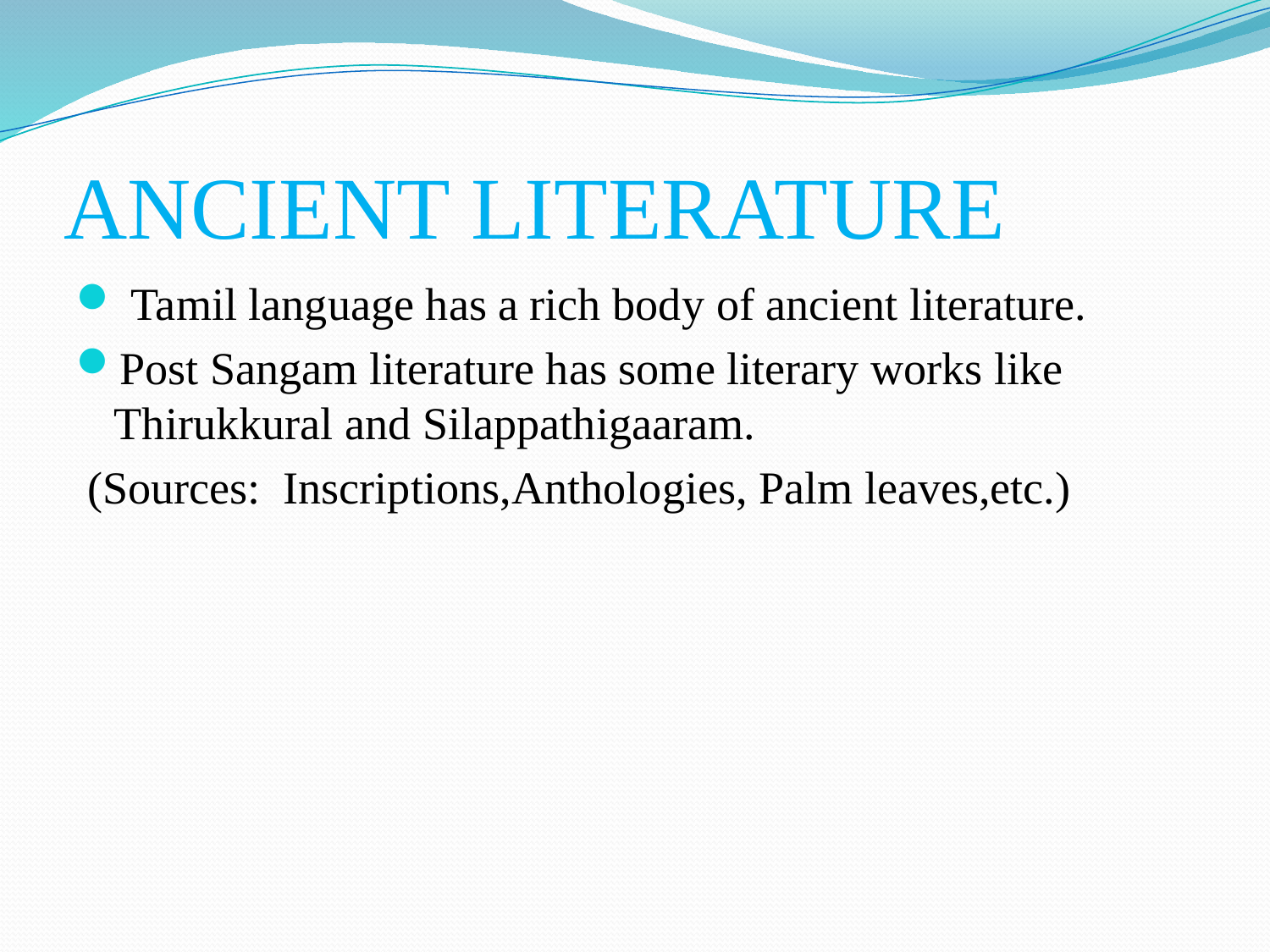

# ANCIENT LITERATURE
 Tamil language has a rich body of ancient literature.
Post Sangam literature has some literary works like Thirukkural and Silappathigaaram.
 (Sources:  Inscriptions,Anthologies, Palm leaves,etc.)